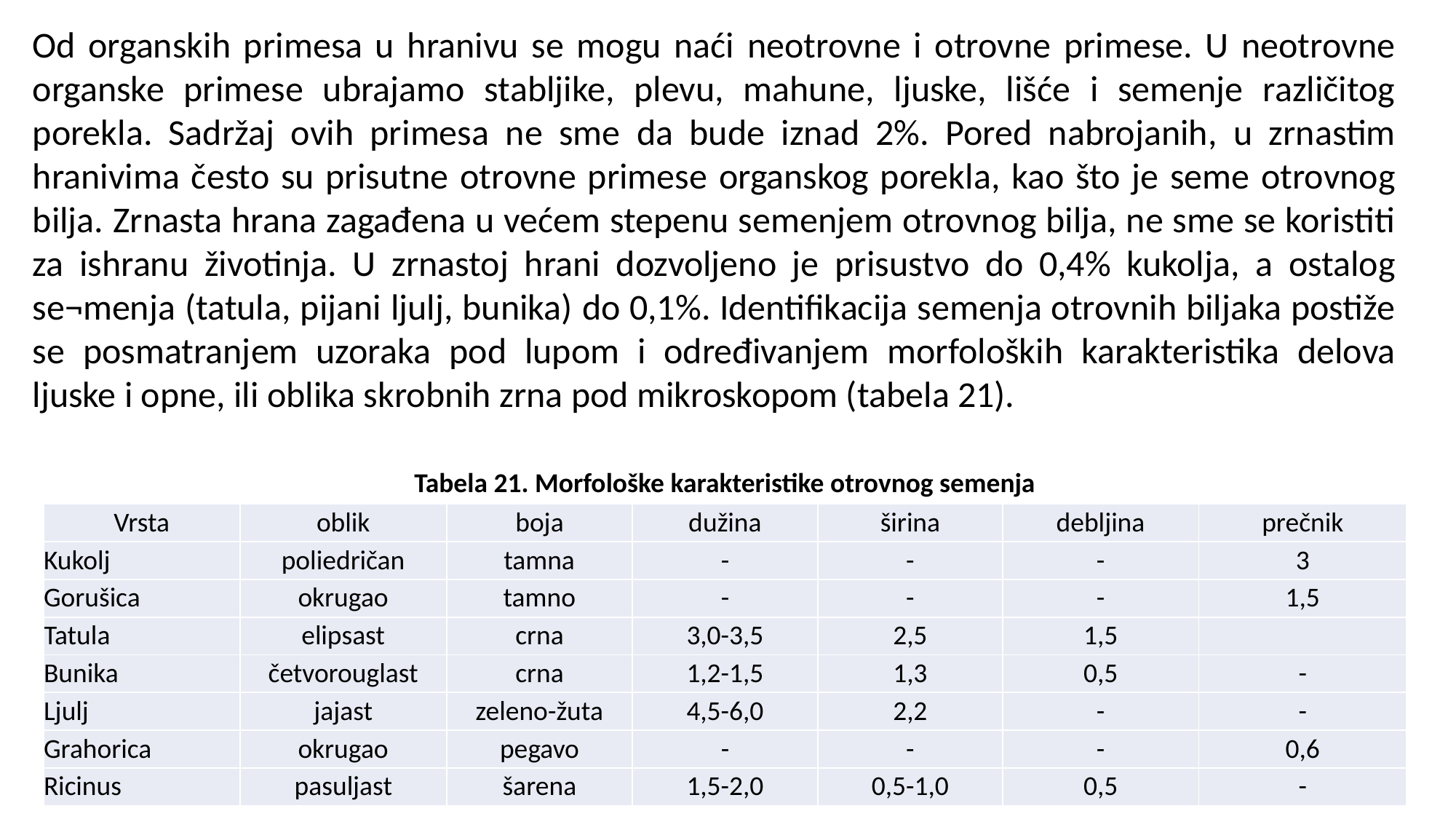

Od organskih primesa u hranivu se mogu naći neotrovne i otrovne primese. U neotrovne organske primese ubrajamo stabljike, plevu, mahune, ljuske, lišće i semenje različitog porekla. Sadržaj ovih primesa ne sme da bude iznad 2%. Pored nabrojanih, u zrnastim hranivima često su prisutne otrovne primese organskog porekla, kao što je seme otrovnog bilja. Zrnasta hrana zagađena u većem stepenu semenjem otrovnog bilja, ne sme se koristiti za ishranu životinja. U zrnastoj hrani dozvoljeno je prisustvo do 0,4% kukolja, a ostalog se¬menja (tatula, pijani ljulj, bunika) do 0,1%. Identifikacija semenja otrovnih biljaka postiže se posmatranjem uzoraka pod lupom i određivanjem morfoloških karakteristika delova ljuske i opne, ili oblika skrobnih zrna pod mikroskopom (tabela 21).
Tabela 21. Morfološke karakteristike otrovnog semenja
| Vrsta | oblik | boja | dužina | širina | debljina | prečnik |
| --- | --- | --- | --- | --- | --- | --- |
| Kukolj | poliedričan | tamna | - | - | - | 3 |
| Gorušica | okrugao | tamno | - | - | - | 1,5 |
| Tatula | elipsast | crna | 3,0-3,5 | 2,5 | 1,5 |  |
| Bunika | četvorouglast | crna | 1,2-1,5 | 1,3 | 0,5 | - |
| Ljulj | jajast | zeleno-žuta | 4,5-6,0 | 2,2 | - | - |
| Grahorica | okrugao | pegavo | - | - | - | 0,6 |
| Ricinus | pasuljast | šarena | 1,5-2,0 | 0,5-1,0 | 0,5 | - |